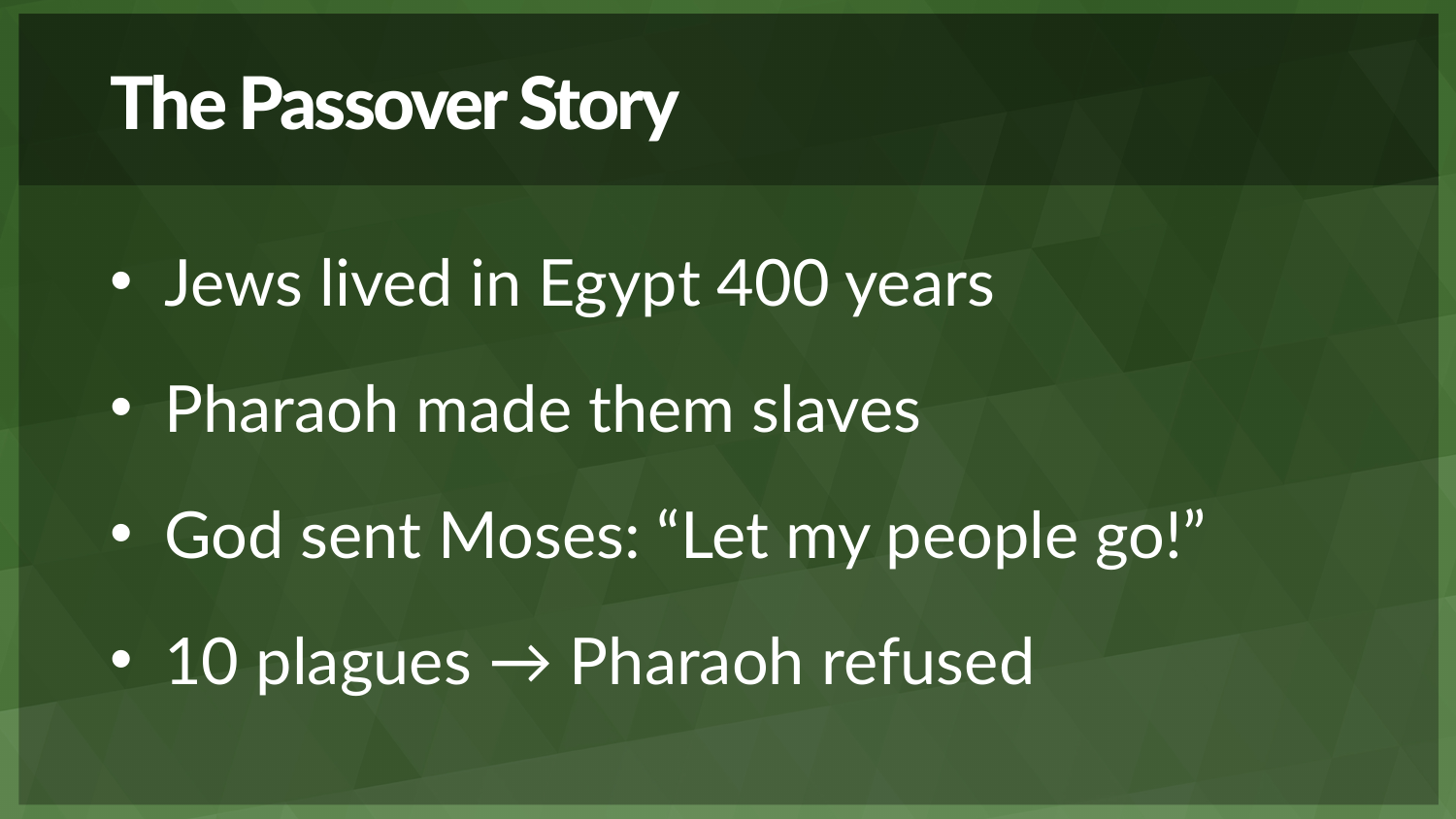

# The Passover Story
Jews lived in Egypt 400 years
Pharaoh made them slaves
God sent Moses: “Let my people go!”
10 plagues → Pharaoh refused